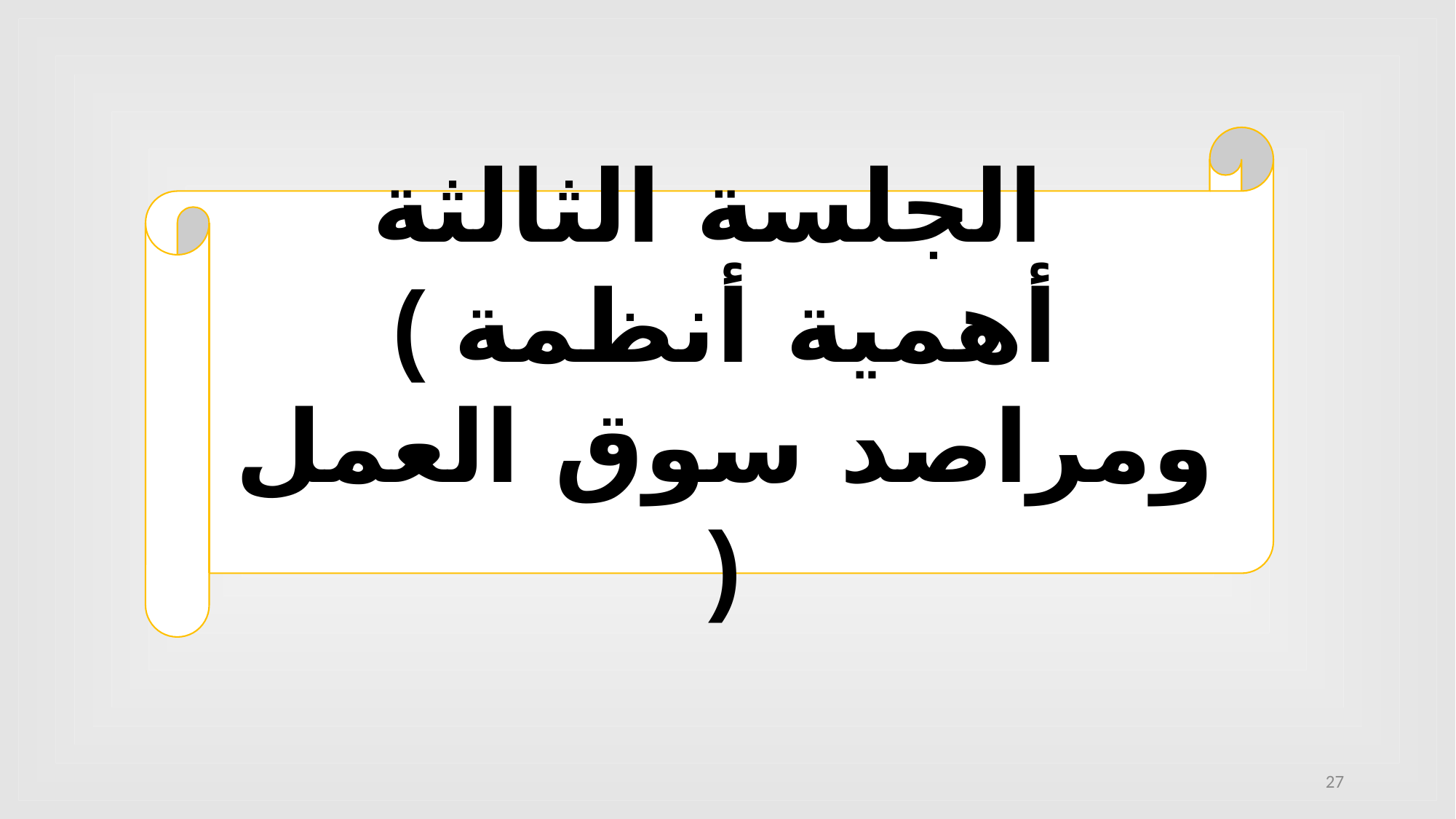

الجلسة الثالثة
( أهمية أنظمة ومراصد سوق العمل )
27